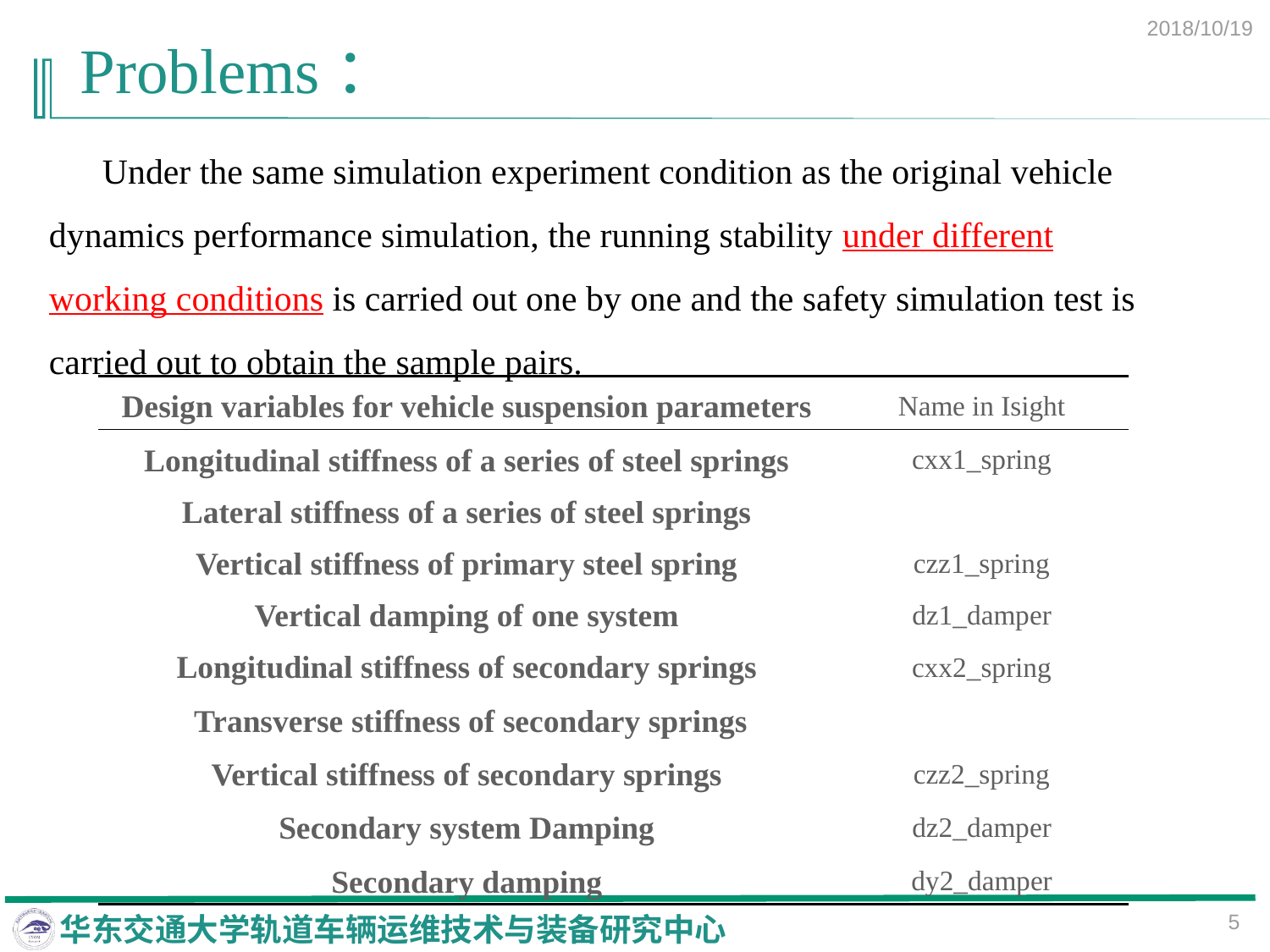

2018/10/19
# Problems：
      Under the same simulation experiment condition as the original vehicle dynamics performance simulation, the running stability under different working conditions is carried out one by one and the safety simulation test is carried out to obtain the sample pairs.
| Design variables for vehicle suspension parameters | Name in Isight |
| --- | --- |
| Longitudinal stiffness of a series of steel springs | cxx1\_spring |
| Lateral stiffness of a series of steel springs |  |
| Vertical stiffness of primary steel spring | czz1\_spring |
| Vertical damping of one system | dz1\_damper |
| Longitudinal stiffness of secondary springs | cxx2\_spring |
| Transverse stiffness of secondary springs |  |
| Vertical stiffness of secondary springs | czz2\_spring |
| Secondary system Damping | dz2\_damper |
| Secondary damping | dy2\_damper |
5